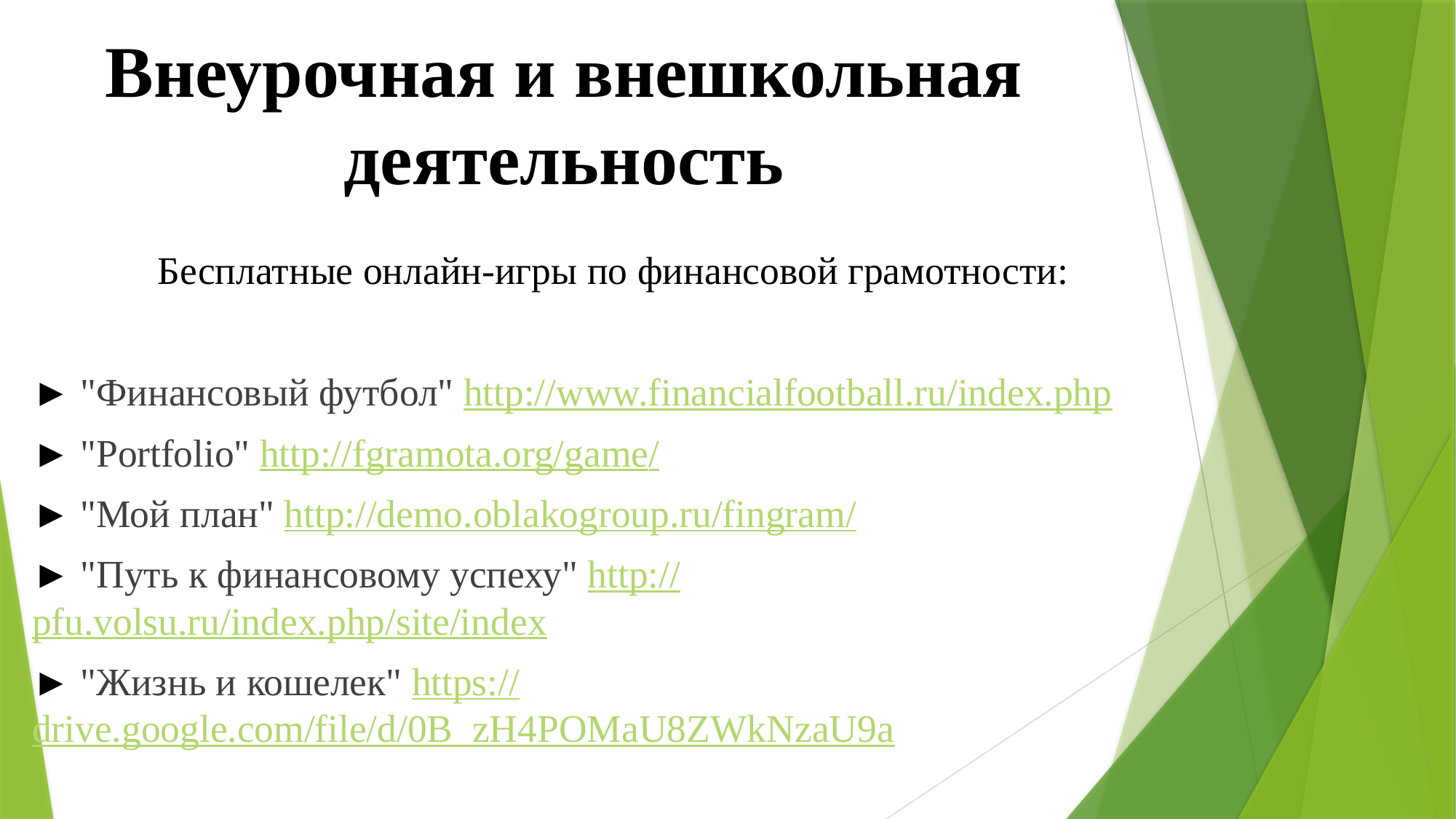

# Внеурочная и внешкольная деятельность
Бесплатные онлайн-игры по финансовой грамотности:

► "Финансовый футбол" http://www.financialfootball.ru/index.php
► "Portfolio" http://fgramota.org/game/
► "Мой план" http://demo.oblakogroup.ru/fingram/
► "Путь к финансовому успеху" http://pfu.volsu.ru/index.php/site/index
► "Жизнь и кошелек" https://drive.google.com/file/d/0B_zH4POMaU8ZWkNzaU9a